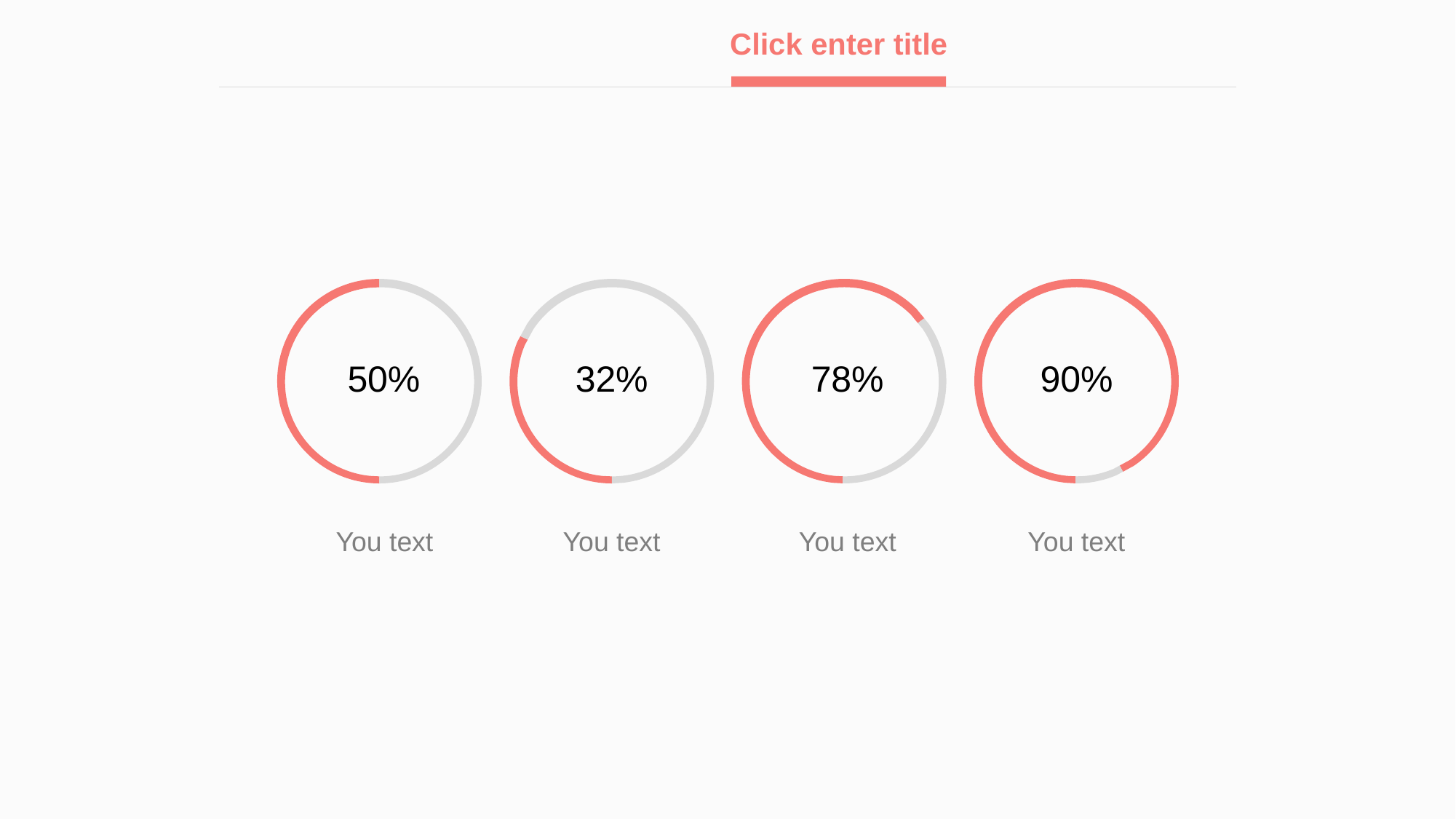

Click enter title

50%
32%
78%
90%

You text
You text
You text
You text